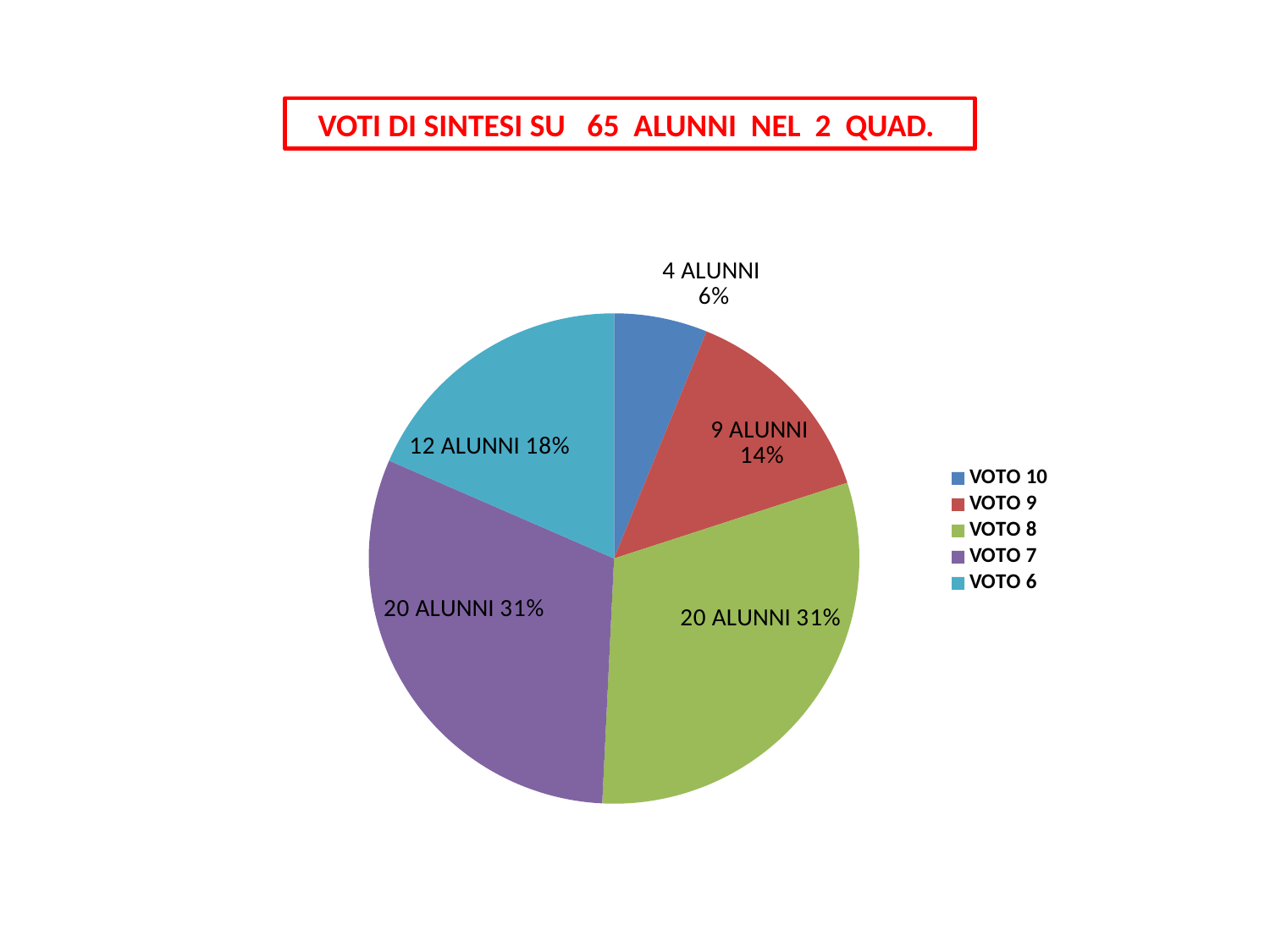

VOTI DI SINTESI SU   65  ALUNNI  NEL  2  QUAD.

### Chart

| Category |  |
|---|---|
| VOTO 10 | 4.0 |
| VOTO 9 | 9.0 |
| VOTO 8 | 20.0 |
| VOTO 7 | 20.0 |
| VOTO 6 | 12.0 |